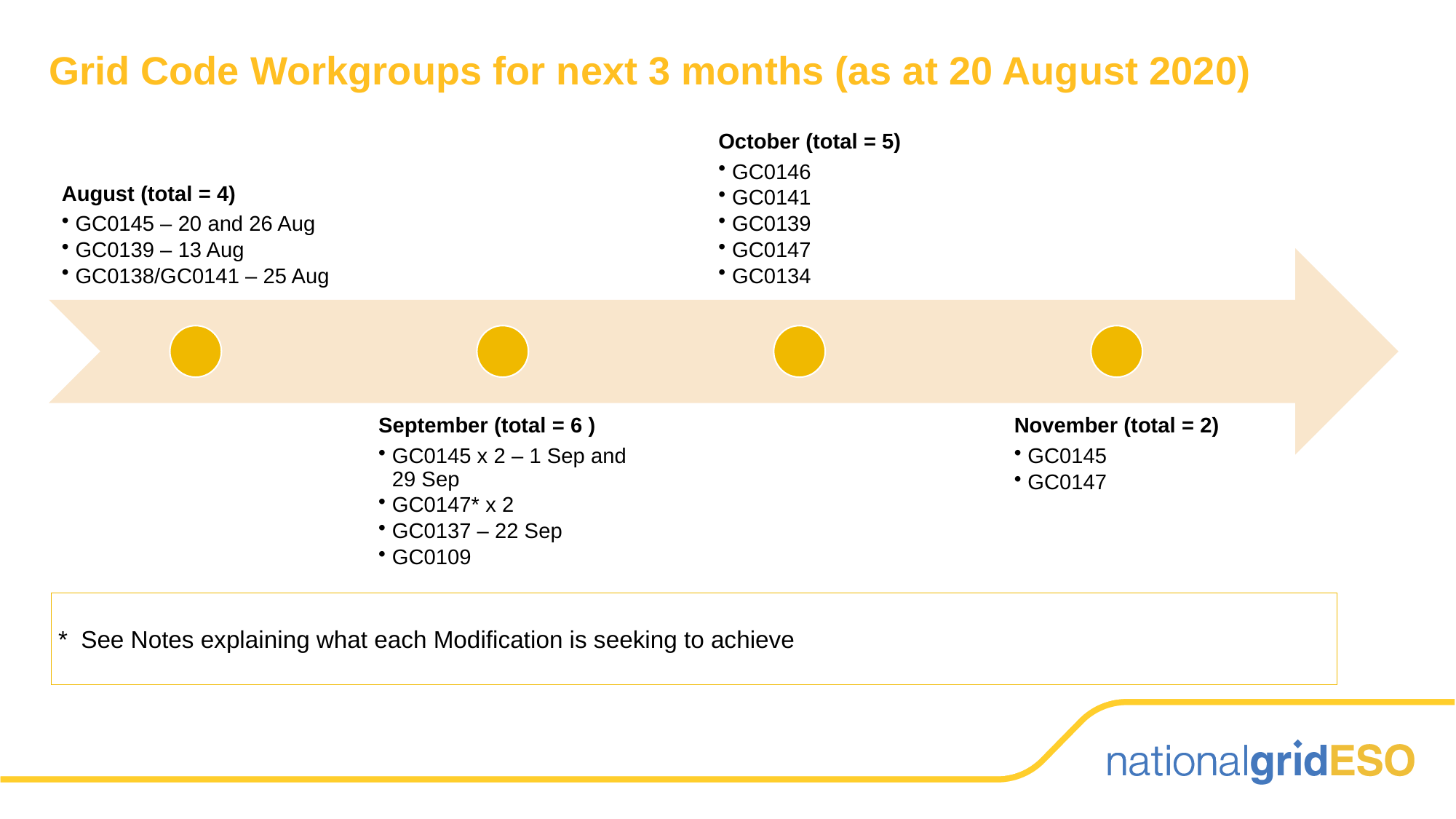

Grid Code Workgroups for next 3 months (as at 20 August 2020)
August (total = 4)
GC0145 – 20 and 26 Aug
GC0139 – 13 Aug
GC0138/GC0141 – 25 Aug
September (total = 6 )
GC0145 x 2 – 1 Sep and 29 Sep
GC0147* x 2
GC0137 – 22 Sep
GC0109
October (total = 5)
GC0146
GC0141
GC0139
GC0147
GC0134
November (total = 2)
GC0145
GC0147
 *  See Notes explaining what each Modification is seeking to achieve